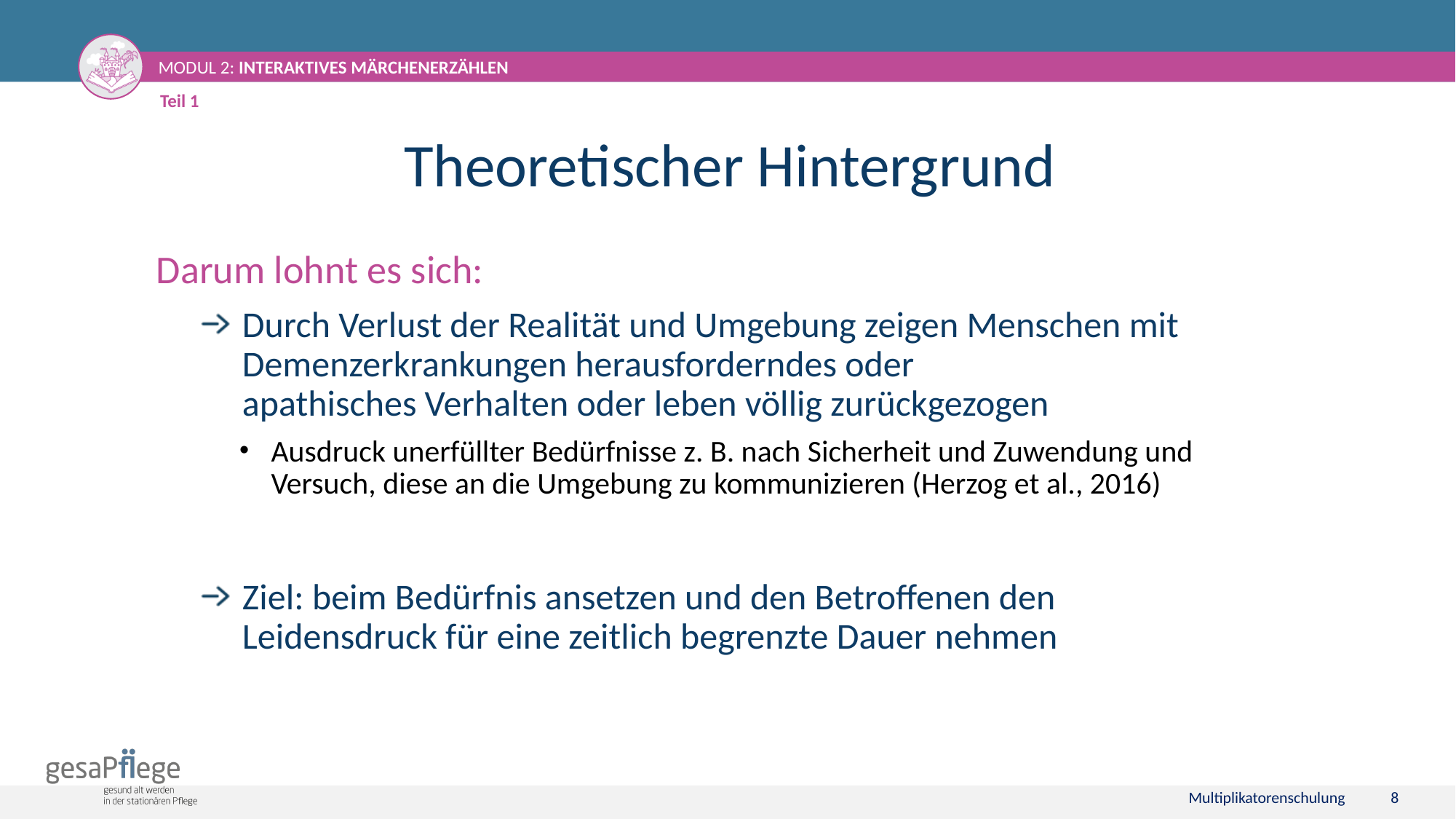

Teil 1
# Theoretischer Hintergrund
Darum lohnt es sich:
Durch Verlust der Realität und Umgebung zeigen Menschen mit Demenzerkrankungen herausforderndes oder
apathisches Verhalten oder leben völlig zurückgezogen
Ausdruck unerfüllter Bedürfnisse z. B. nach Sicherheit und Zuwendung und
Versuch, diese an die Umgebung zu kommunizieren (Herzog et al., 2016)

Ziel: beim Bedürfnis ansetzen und den Betroffenen den
Leidensdruck für eine zeitlich begrenzte Dauer nehmen
Multiplikatorenschulung
8